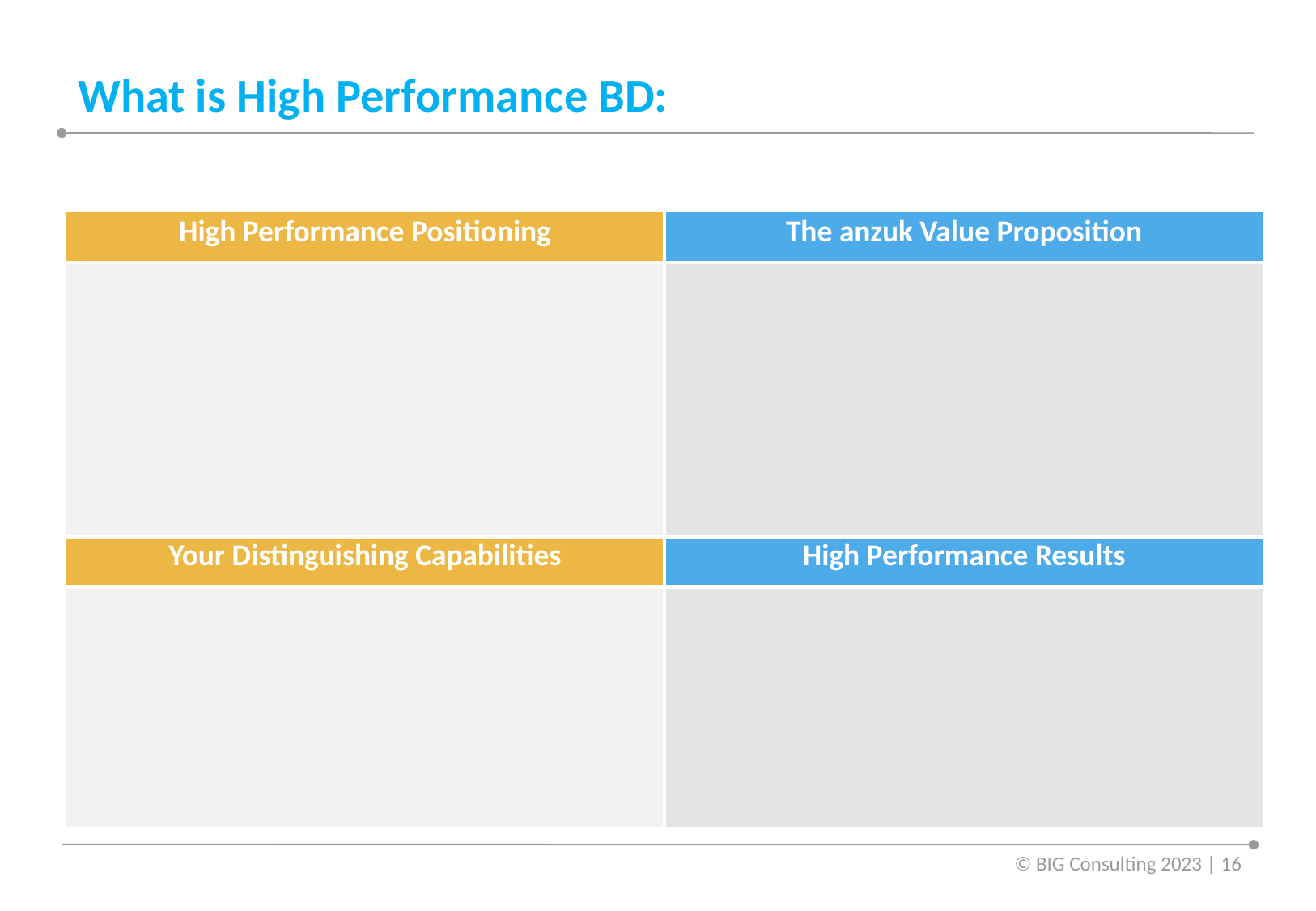

# What is High Performance BD:
| High Performance Positioning | The anzuk Value Proposition |
| --- | --- |
|  |  |
| Your Distinguishing Capabilities | High Performance Results |
|  |  |